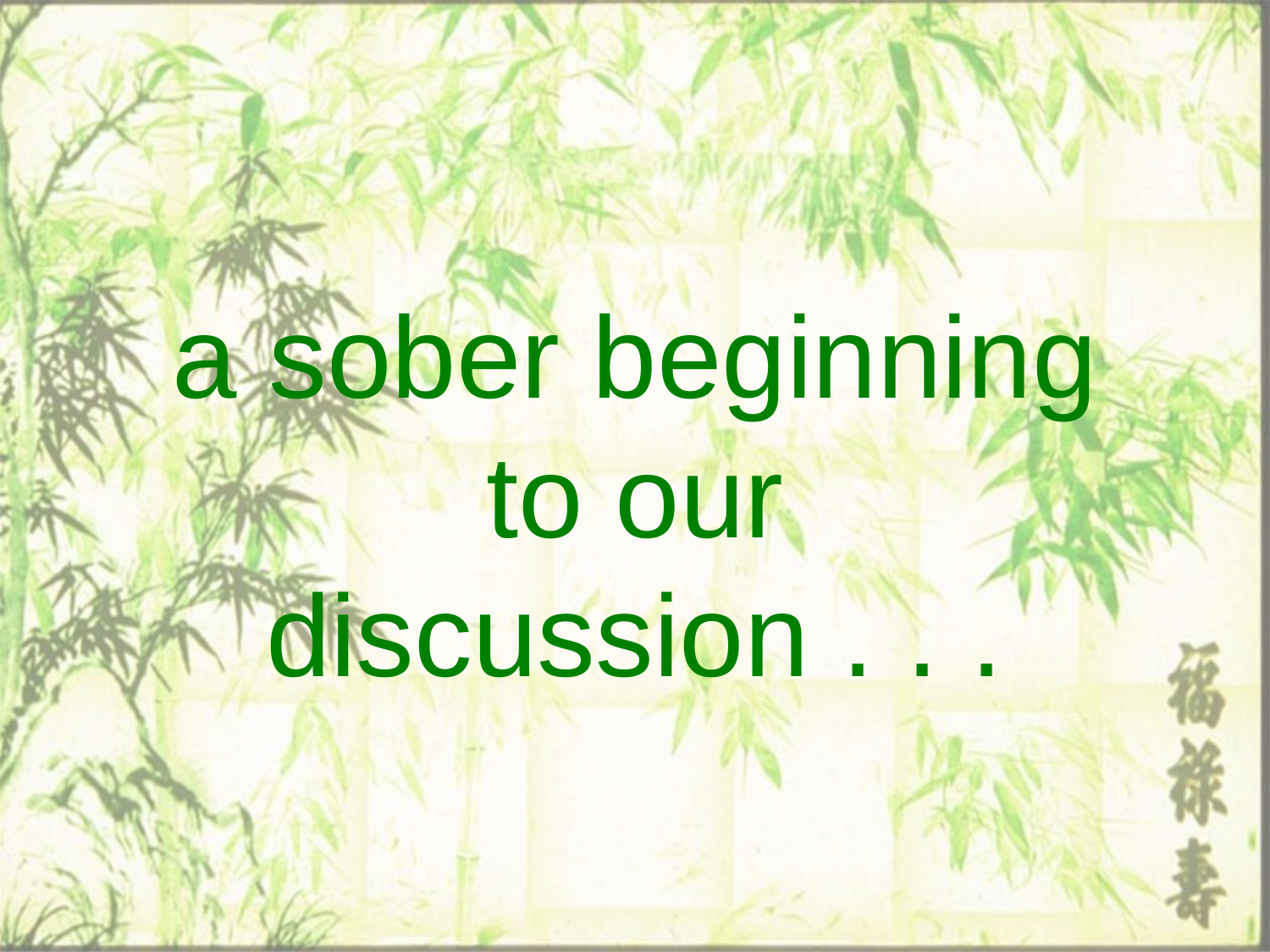

a sober beginning to our discussion . . .